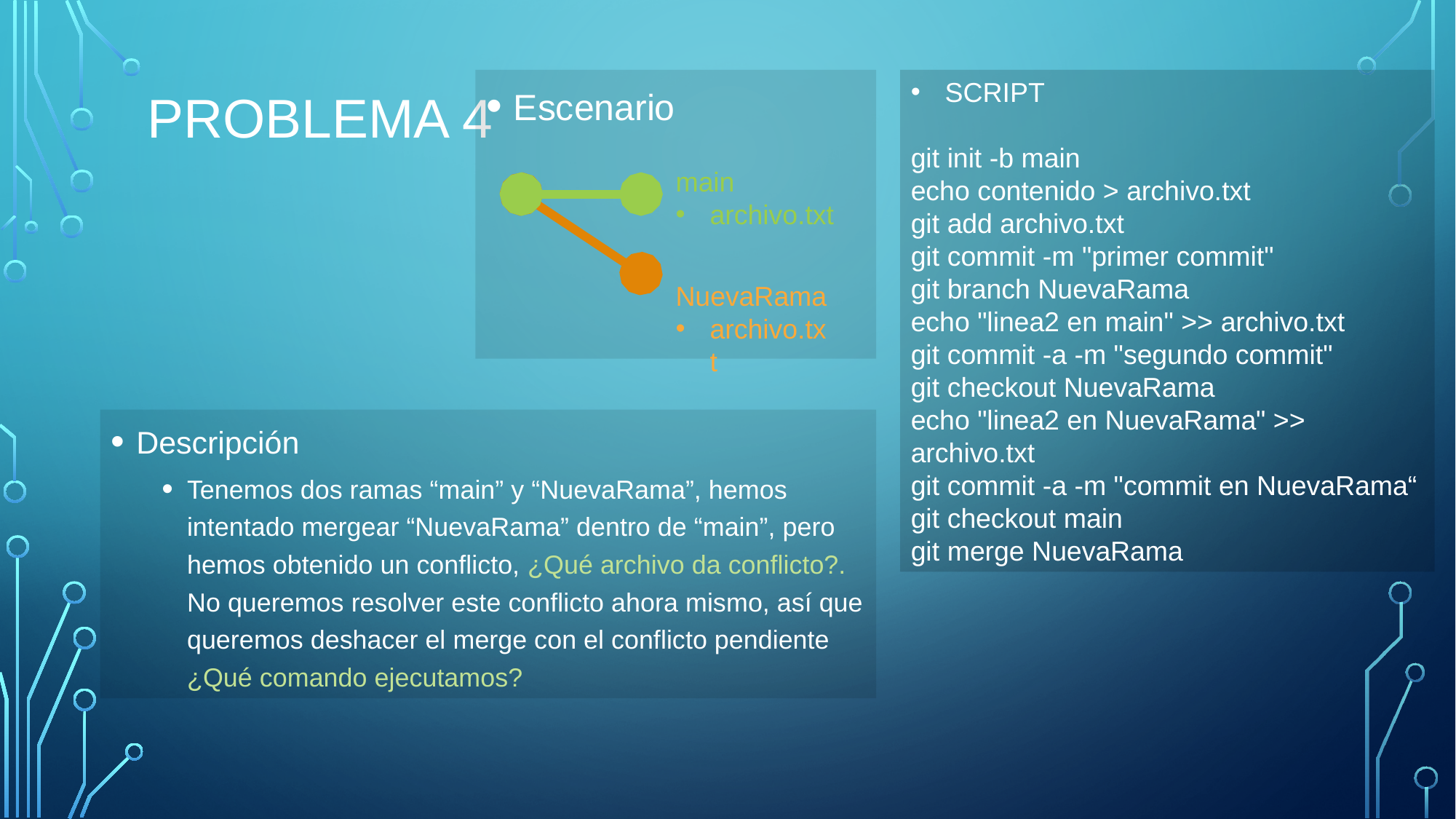

# Problema 4
Escenario
SCRIPT

git init -b main
echo contenido > archivo.txt
git add archivo.txt
git commit -m "primer commit"
git branch NuevaRama
echo "linea2 en main" >> archivo.txt
git commit -a -m "segundo commit"
git checkout NuevaRama
echo "linea2 en NuevaRama" >> archivo.txt
git commit -a -m "commit en NuevaRama“
git checkout main
git merge NuevaRama
main
archivo.txt
NuevaRama
archivo.txt
Descripción
Tenemos dos ramas “main” y “NuevaRama”, hemos intentado mergear “NuevaRama” dentro de “main”, pero hemos obtenido un conflicto, ¿Qué archivo da conflicto?. No queremos resolver este conflicto ahora mismo, así que queremos deshacer el merge con el conflicto pendiente ¿Qué comando ejecutamos?